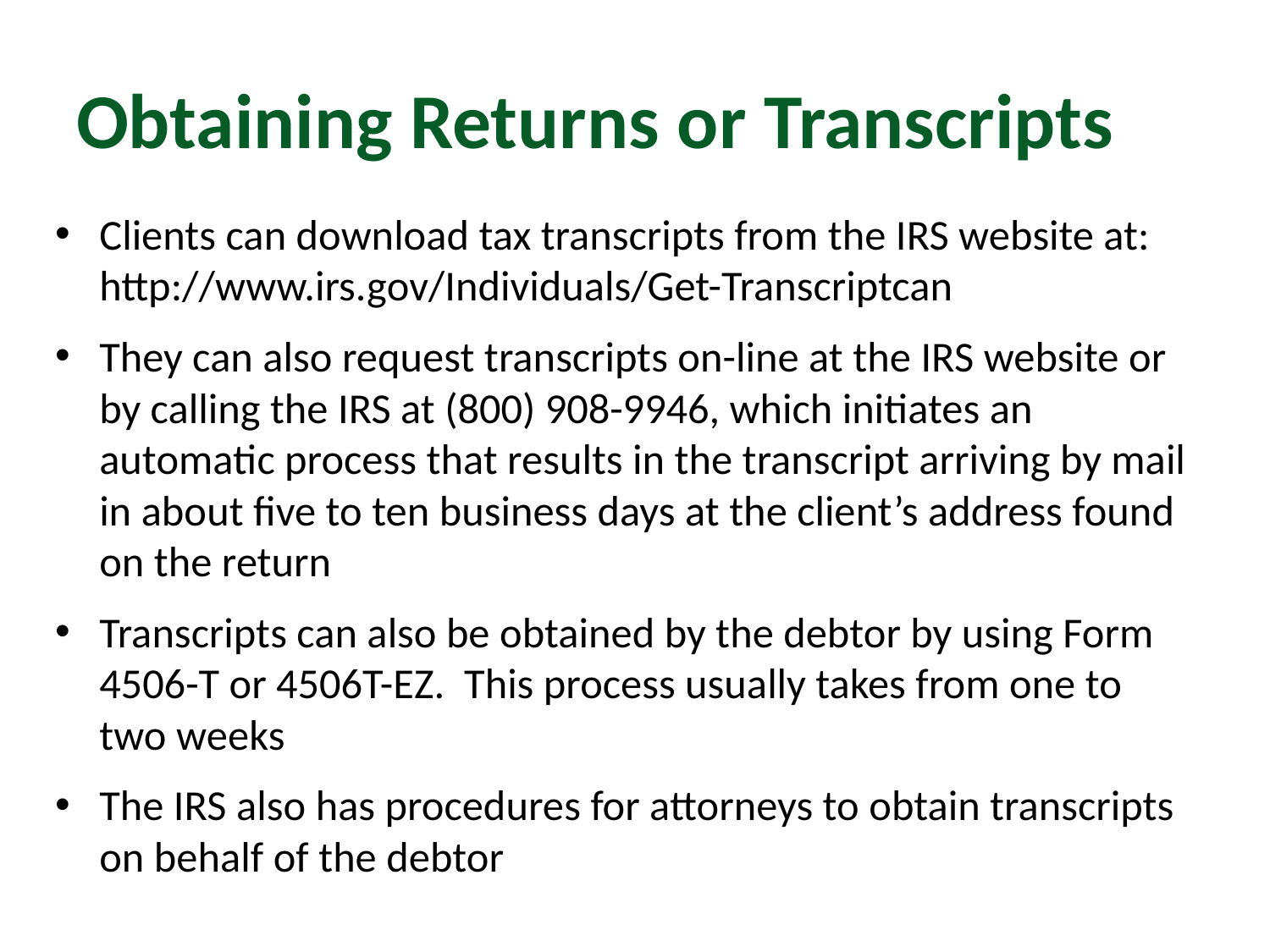

# Obtaining Returns or Transcripts
Clients can download tax transcripts from the IRS website at: http://www.irs.gov/Individuals/Get-Transcriptcan
They can also request transcripts on-line at the IRS website or by calling the IRS at (800) 908-9946, which initiates an automatic process that results in the transcript arriving by mail in about five to ten business days at the client’s address found on the return
Transcripts can also be obtained by the debtor by using Form 4506-T or 4506T-EZ.  This process usually takes from one to two weeks
The IRS also has procedures for attorneys to obtain transcripts on behalf of the debtor